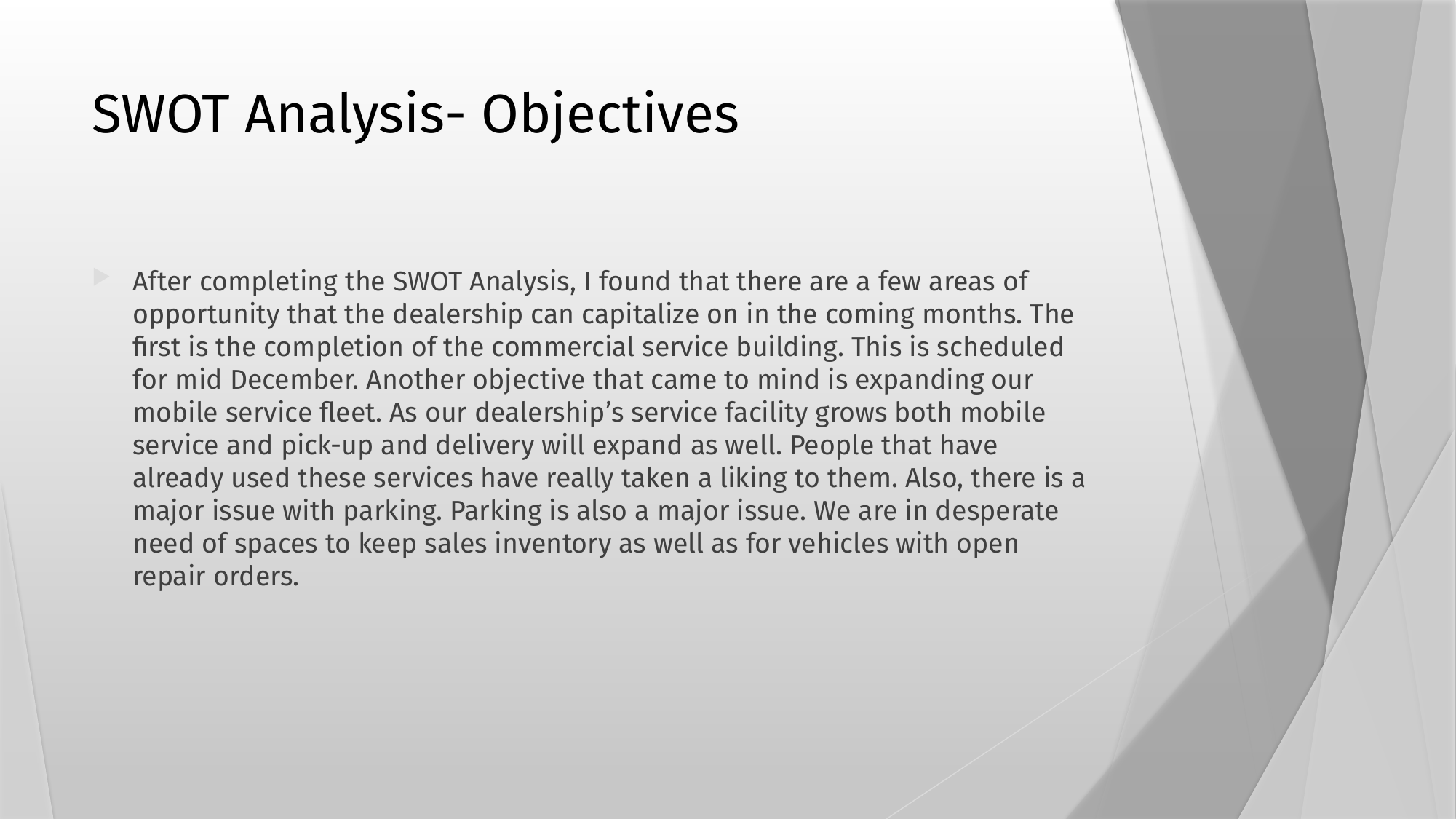

# SWOT Analysis- Objectives
After completing the SWOT Analysis, I found that there are a few areas of opportunity that the dealership can capitalize on in the coming months. The first is the completion of the commercial service building. This is scheduled for mid December. Another objective that came to mind is expanding our mobile service fleet. As our dealership’s service facility grows both mobile service and pick-up and delivery will expand as well. People that have already used these services have really taken a liking to them. Also, there is a major issue with parking. Parking is also a major issue. We are in desperate need of spaces to keep sales inventory as well as for vehicles with open repair orders.